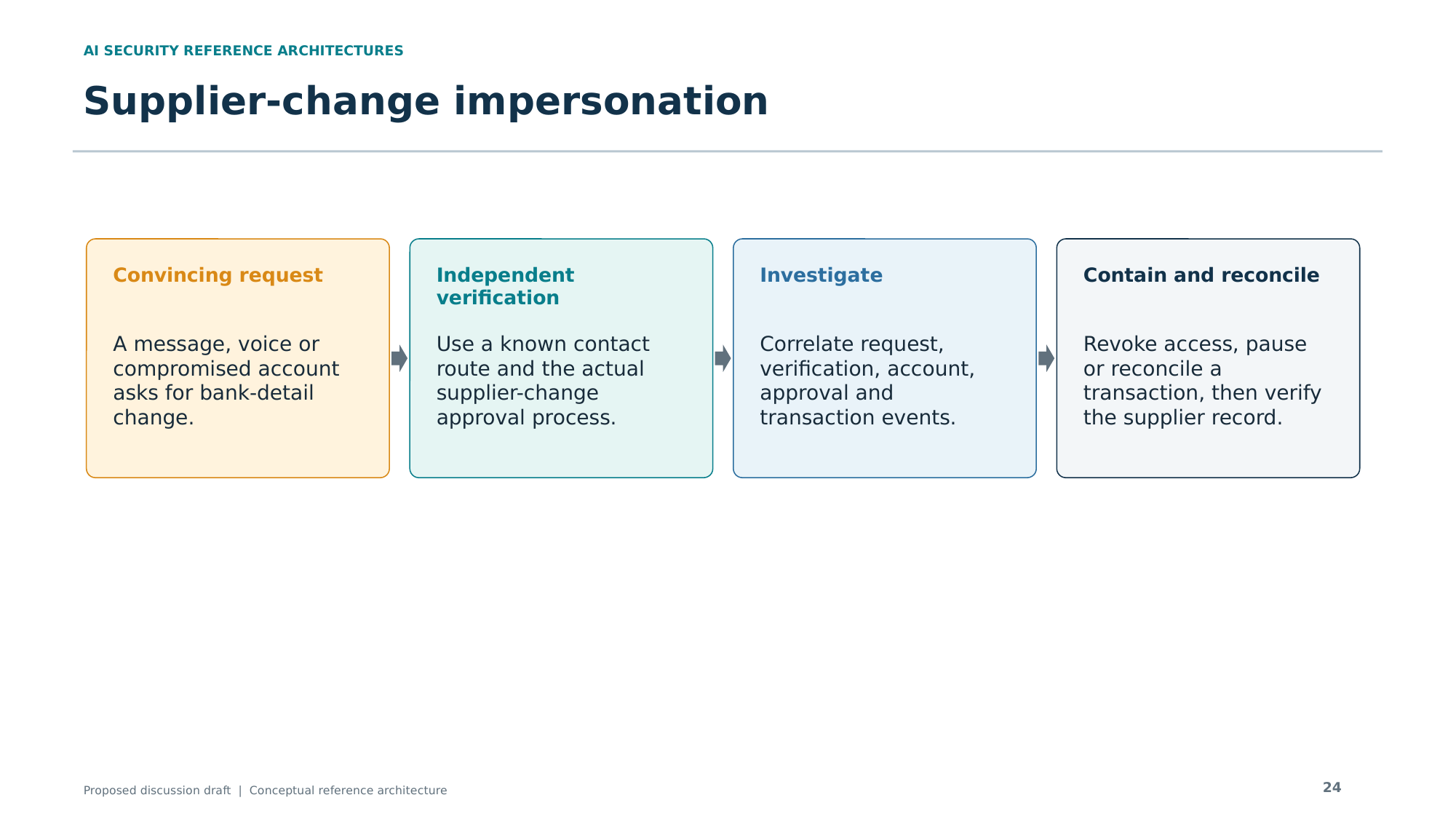

AI SECURITY REFERENCE ARCHITECTURES
Supplier-change impersonation

Convincing request
Independent verification
Investigate
Contain and reconcile
A message, voice or compromised account asks for bank-detail change.
Use a known contact route and the actual supplier-change approval process.
Correlate request, verification, account, approval and transaction events.
Revoke access, pause or reconcile a transaction, then verify the supplier record.

24
Proposed discussion draft  |  Conceptual reference architecture